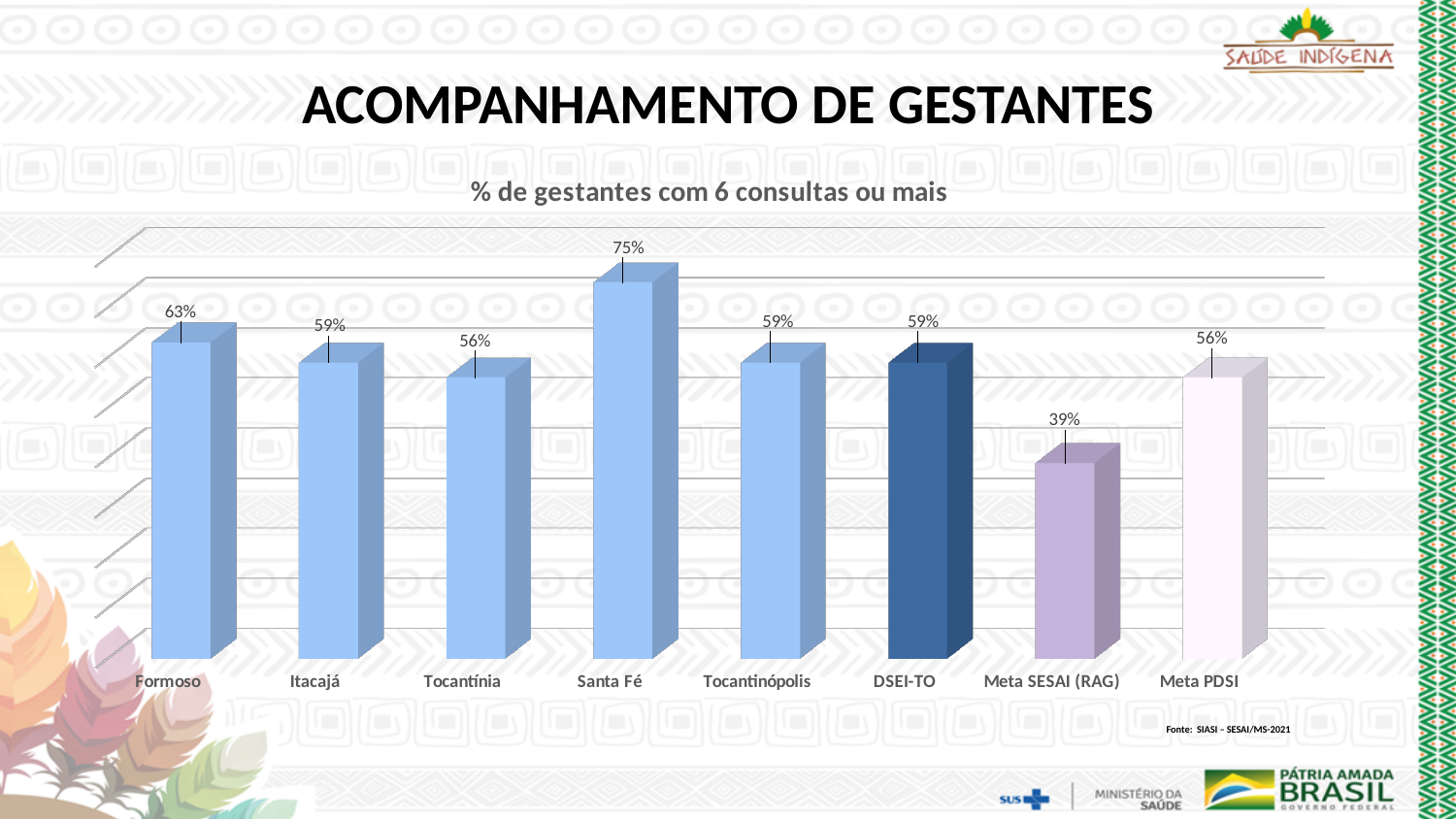

# ACOMPANHAMENTO DE GESTANTES

[unsupported chart]

Fonte:  SIASI – SESAI/MS-2021